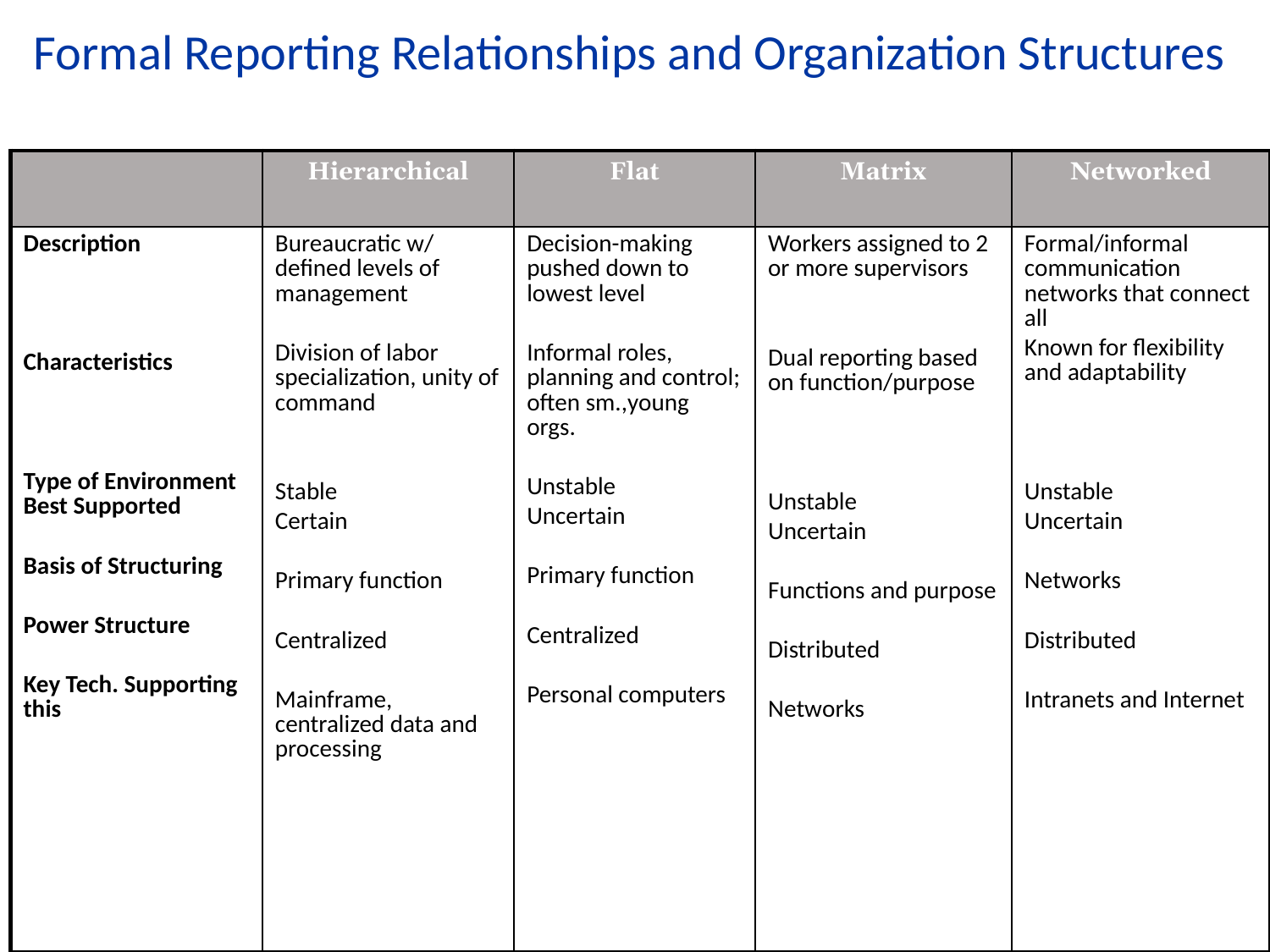

Formal Reporting Relationships and Organization Structures
|  | Hierarchical | Flat | Matrix | Networked |
| --- | --- | --- | --- | --- |
| Description Characteristics Type of Environment Best Supported Basis of Structuring Power Structure Key Tech. Supporting this | Bureaucratic w/ defined levels of management Division of labor specialization, unity of command Stable Certain Primary function Centralized Mainframe, centralized data and processing | Decision-making pushed down to lowest level Informal roles, planning and control; often sm.,young orgs. Unstable Uncertain Primary function Centralized Personal computers | Workers assigned to 2 or more supervisors Dual reporting based on function/purpose Unstable Uncertain Functions and purpose Distributed Networks | Formal/informal communication networks that connect all Known for flexibility and adaptability Unstable Uncertain Networks Distributed Intranets and Internet |